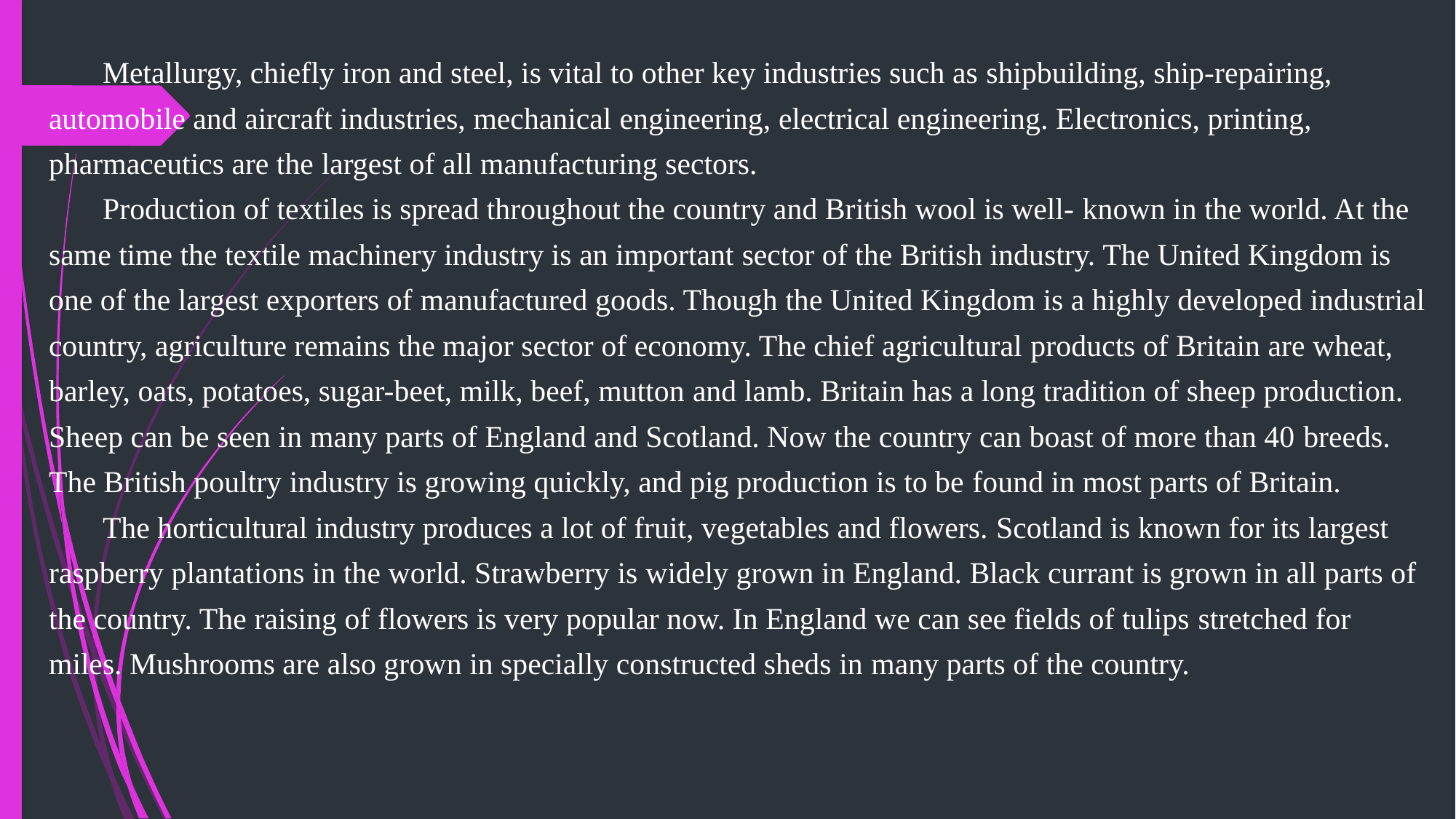

Metallurgy, chiefly iron and steel, is vital to other key industries such as shipbuilding, ship-repairing, automobile and aircraft industries, mechanical engineering, electrical engineering. Electronics, printing, pharmaceutics are the largest of all manufacturing sectors.
Production of textiles is spread throughout the country and British wool is well- known in the world. At the same time the textile machinery industry is an important sector of the British industry. The United Kingdom is one of the largest exporters of manufactured goods. Though the United Kingdom is a highly developed industrial country, agriculture remains the major sector of economy. The chief agricultural products of Britain are wheat, barley, oats, potatoes, sugar-beet, milk, beef, mutton and lamb. Britain has a long tradition of sheep production. Sheep can be seen in many parts of England and Scotland. Now the country can boast of more than 40 breeds. The British poultry industry is growing quickly, and pig production is to be found in most parts of Britain.
The horticultural industry produces a lot of fruit, vegetables and flowers. Scotland is known for its largest raspberry plantations in the world. Strawberry is widely grown in England. Black currant is grown in all parts of the country. The raising of flowers is very popular now. In England we can see fields of tulips stretched for miles. Mushrooms are also grown in specially constructed sheds in many parts of the country.